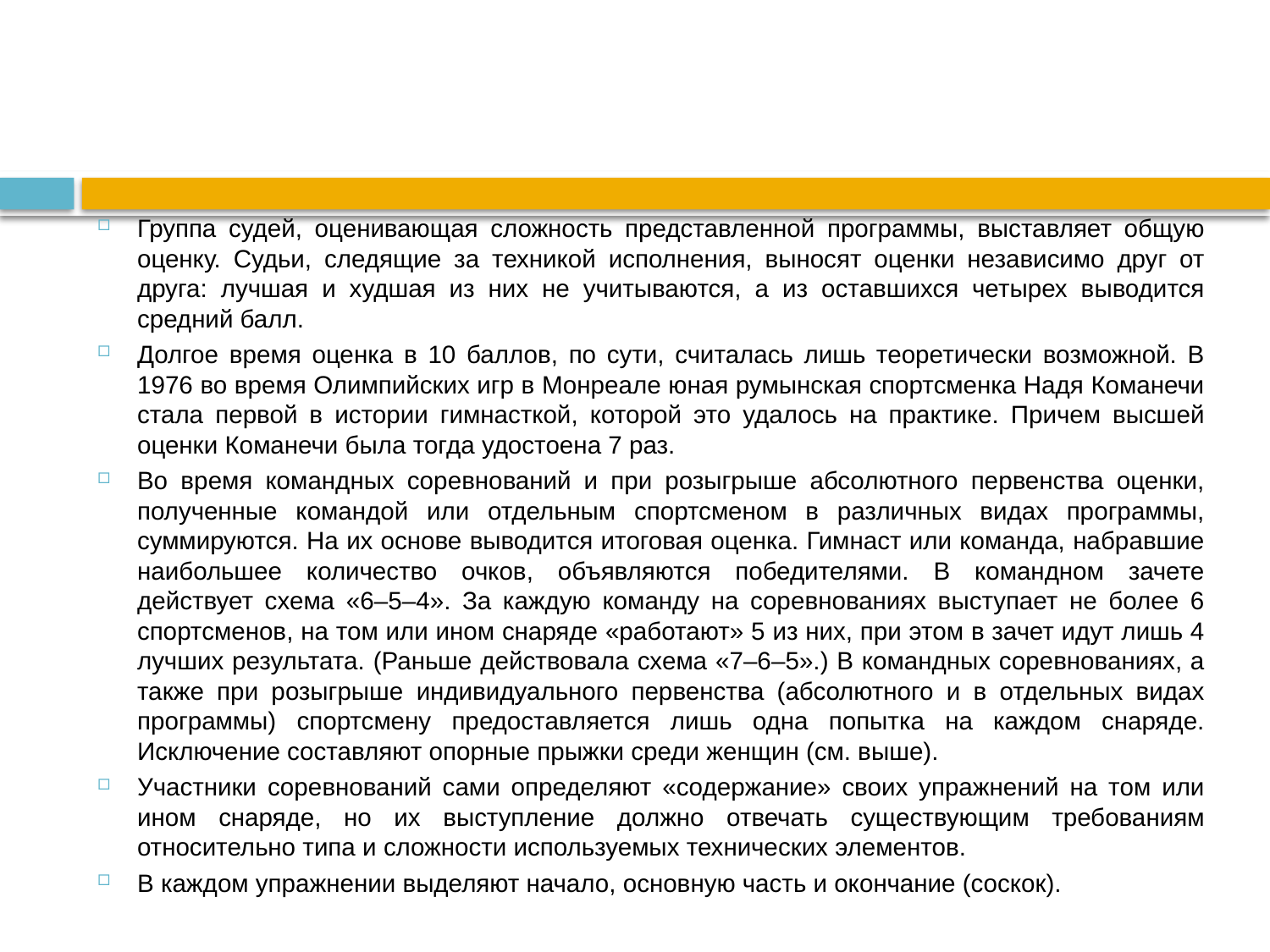

Группа судей, оценивающая сложность представленной программы, выставляет общую оценку. Судьи, следящие за техникой исполнения, выносят оценки независимо друг от друга: лучшая и худшая из них не учитываются, а из оставшихся четырех выводится средний балл.
Долгое время оценка в 10 баллов, по сути, считалась лишь теоретически возможной. В 1976 во время Олимпийских игр в Монреале юная румынская спортсменка Надя Команечи стала первой в истории гимнасткой, которой это удалось на практике. Причем высшей оценки Команечи была тогда удостоена 7 раз.
Во время командных соревнований и при розыгрыше абсолютного первенства оценки, полученные командой или отдельным спортсменом в различных видах программы, суммируются. На их основе выводится итоговая оценка. Гимнаст или команда, набравшие наибольшее количество очков, объявляются победителями. В командном зачете действует схема «6–5–4». За каждую команду на соревнованиях выступает не более 6 спортсменов, на том или ином снаряде «работают» 5 из них, при этом в зачет идут лишь 4 лучших результата. (Раньше действовала схема «7–6–5».) В командных соревнованиях, а также при розыгрыше индивидуального первенства (абсолютного и в отдельных видах программы) спортсмену предоставляется лишь одна попытка на каждом снаряде. Исключение составляют опорные прыжки среди женщин (см. выше).
Участники соревнований сами определяют «содержание» своих упражнений на том или ином снаряде, но их выступление должно отвечать существующим требованиям относительно типа и сложности используемых технических элементов.
В каждом упражнении выделяют начало, основную часть и окончание (соскок).